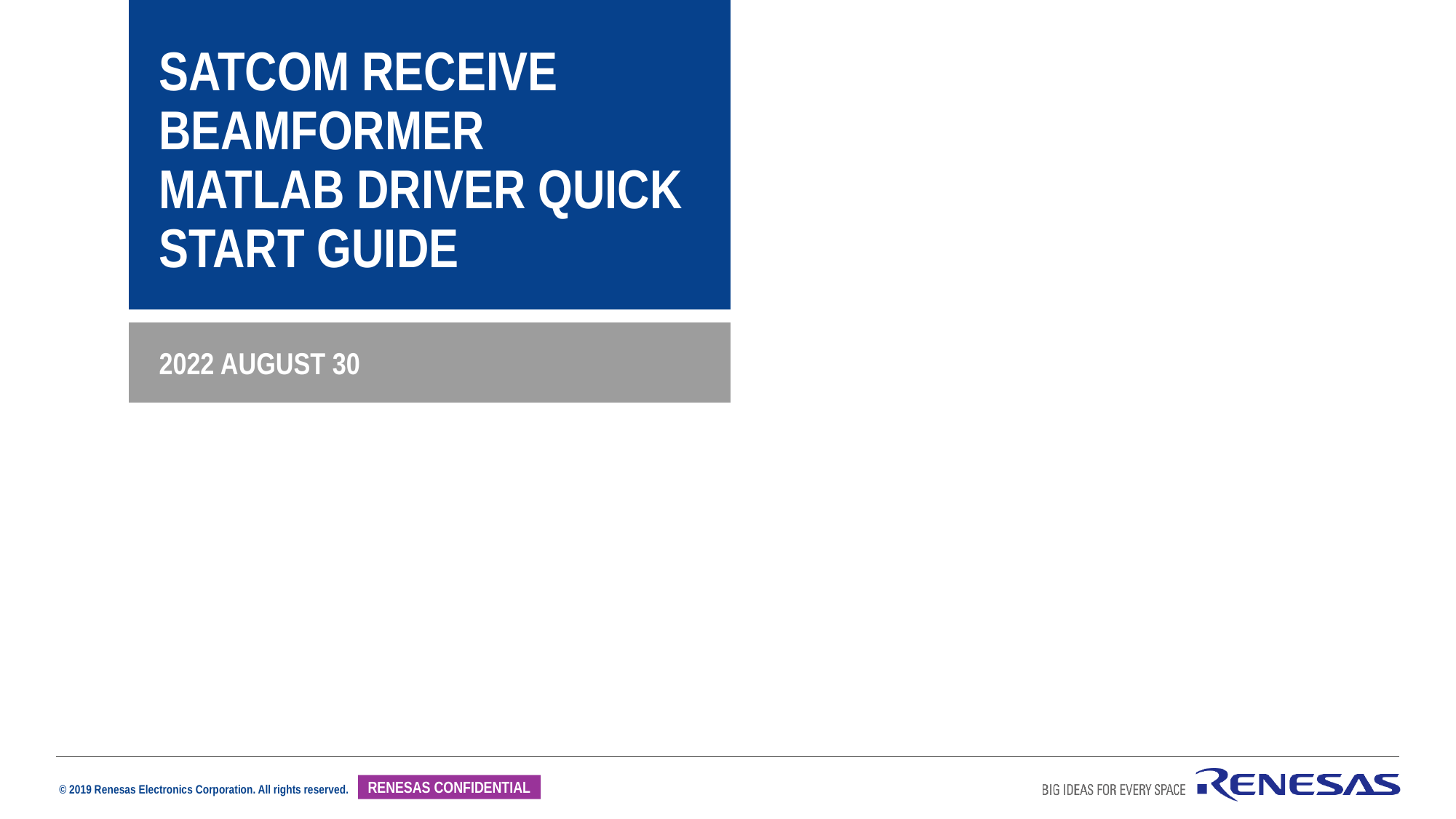

SATCOM Receive BEAMFORMER
MATLAB Driver Quick Start Guide
2022 AUGUST 30